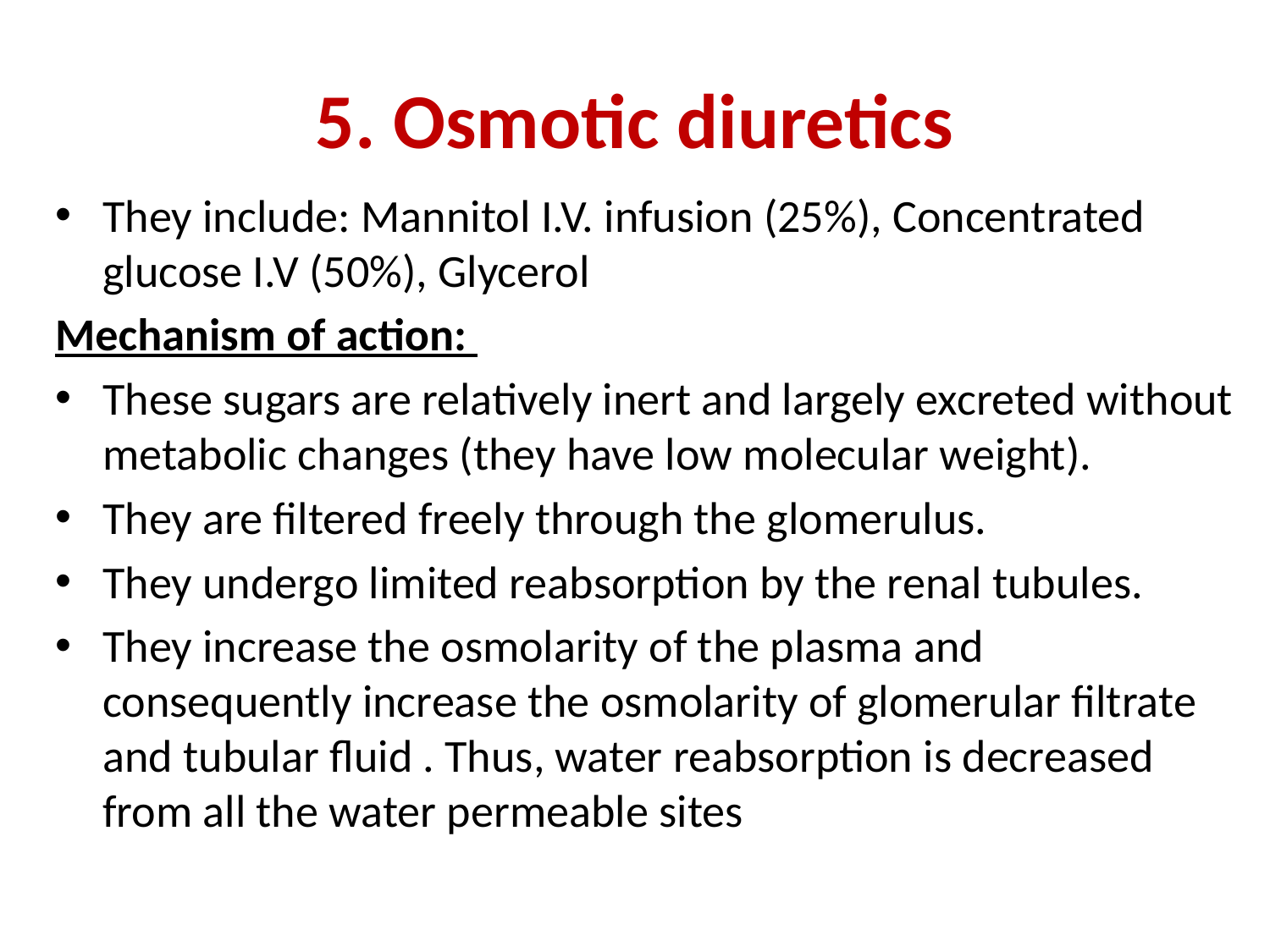

# 5. Osmotic diuretics
They include: Mannitol I.V. infusion (25%), Concentrated glucose I.V (50%), Glycerol
Mechanism of action:
These sugars are relatively inert and largely excreted without metabolic changes (they have low molecular weight).
They are filtered freely through the glomerulus.
They undergo limited reabsorption by the renal tubules.
They increase the osmolarity of the plasma and consequently increase the osmolarity of glomerular filtrate and tubular fluid . Thus, water reabsorption is decreased from all the water permeable sites